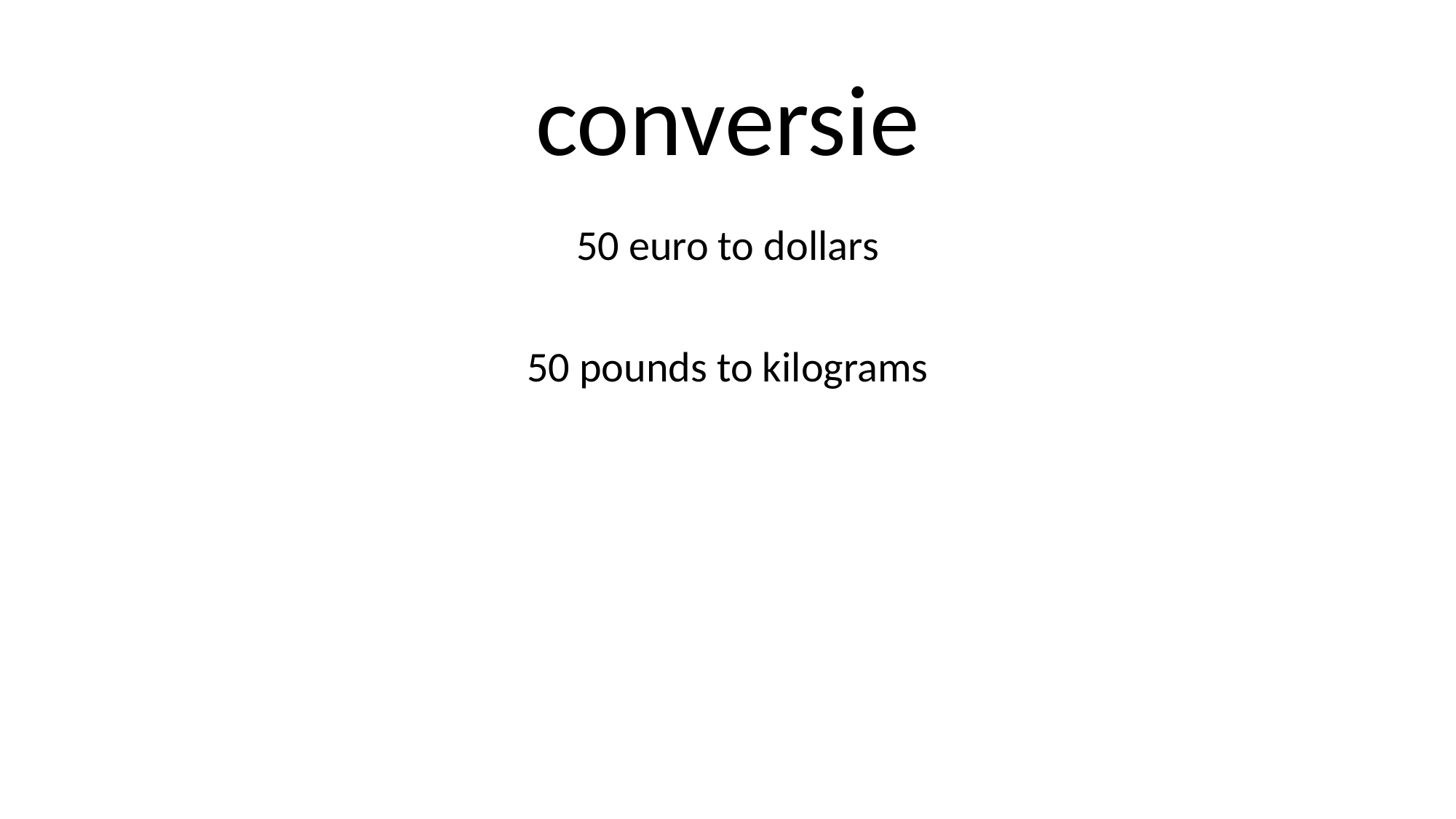

# conversie
50 euro to dollars

50 pounds to kilograms